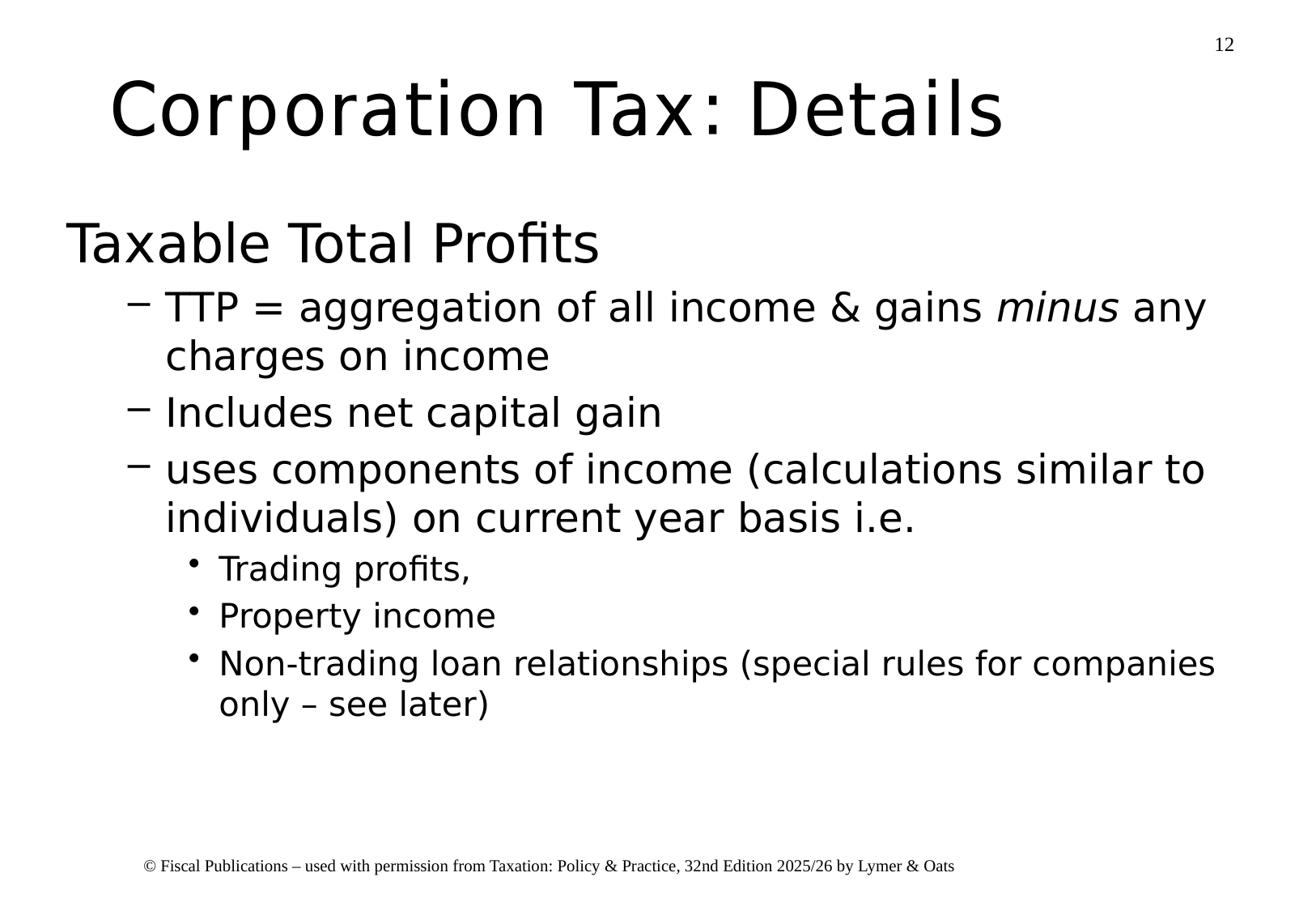

# Corporation Tax: Details
Taxable Total Profits
TTP = aggregation of all income & gains minus any charges on income
Includes net capital gain
uses components of income (calculations similar to individuals) on current year basis i.e.
Trading profits,
Property income
Non-trading loan relationships (special rules for companies only – see later)